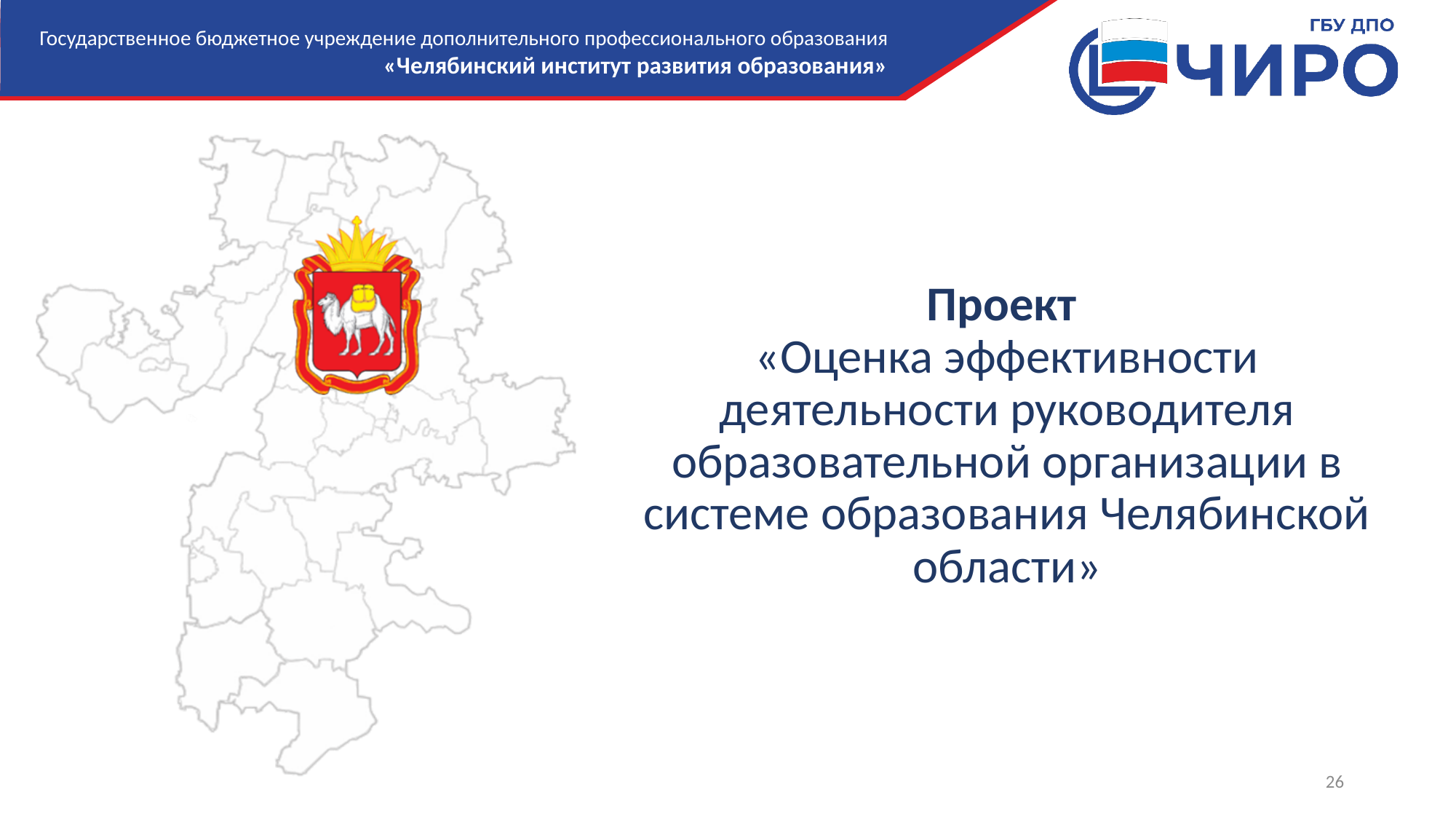

# Проект «Оценка эффективности деятельности руководителя образовательной организации в системе образования Челябинской области»
26